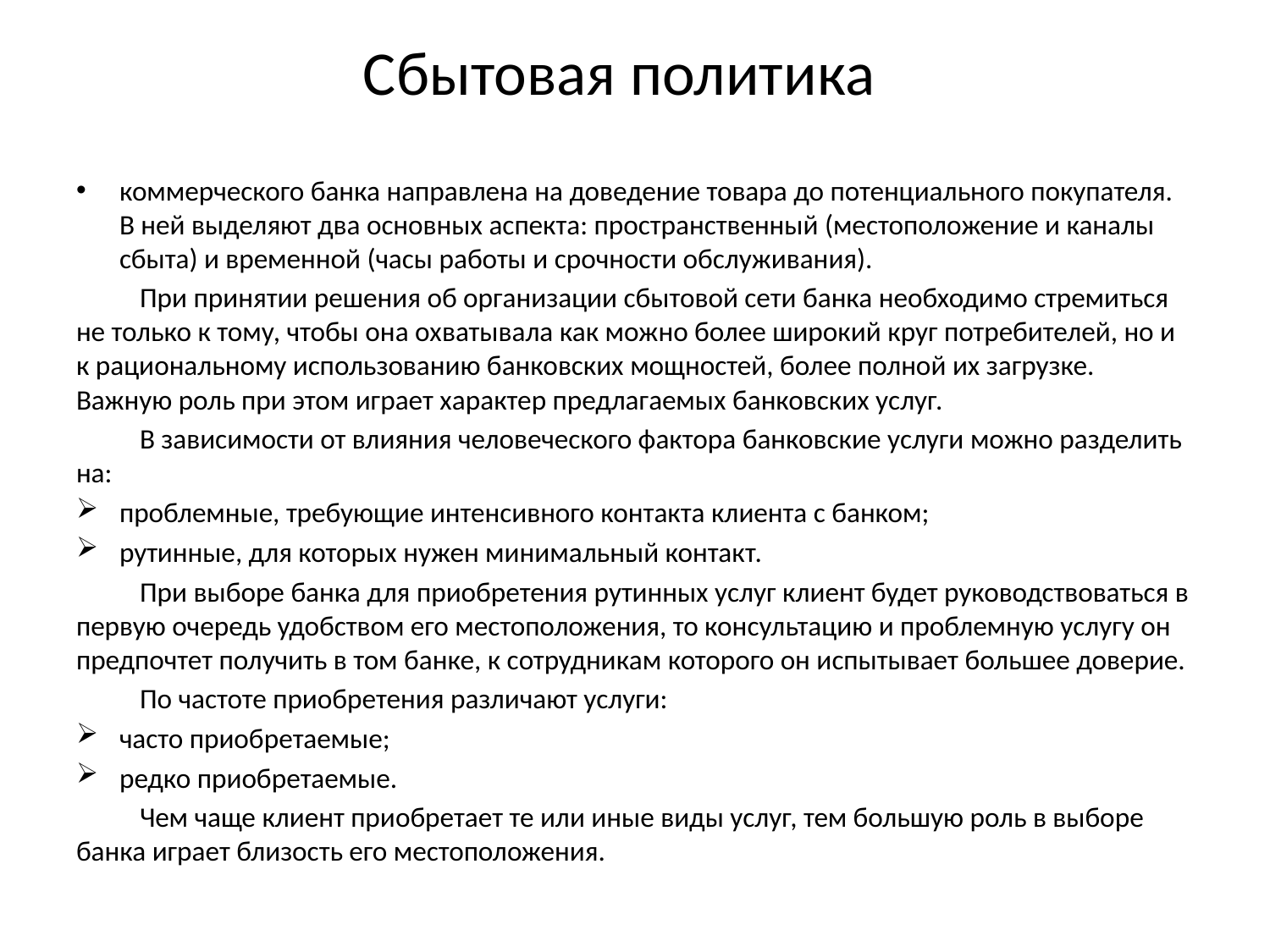

# Сбытовая политика
коммерческого банка направлена на доведение товара до потенциального покупателя. В ней выделяют два основных аспекта: пространственный (местоположение и каналы сбыта) и временной (часы работы и срочности обслуживания).
	При принятии решения об организации сбытовой сети банка необходимо стремиться не только к тому, чтобы она охватывала как можно более широкий круг потребителей, но и к рациональному использованию банковских мощностей, более полной их загрузке. Важную роль при этом играет характер предлагаемых банковских услуг.
	В зависимости от влияния человеческого фактора банковские услуги можно разделить на:
проблемные, требующие интенсивного контакта клиента с банком;
рутинные, для которых нужен минимальный контакт.
	При выборе банка для приобретения рутинных услуг клиент будет руководствоваться в первую очередь удобством его местоположения, то консультацию и проблемную услугу он предпочтет получить в том банке, к сотрудникам которого он испытывает большее доверие.
	По частоте приобретения различают услуги:
часто приобретаемые;
редко приобретаемые.
	Чем чаще клиент приобретает те или иные виды услуг, тем большую роль в выборе банка играет близость его местоположения.